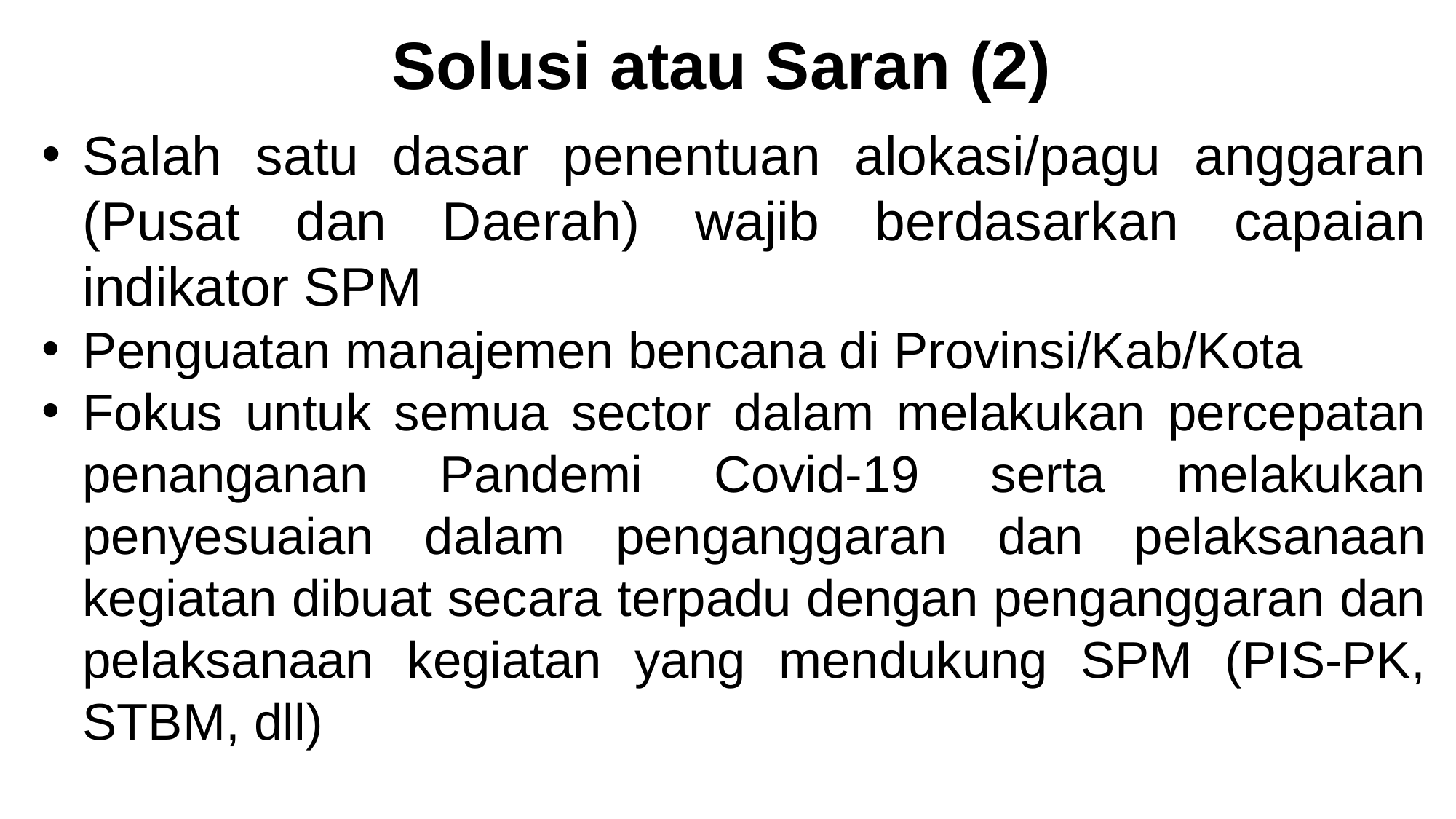

Solusi atau Saran (2)
Salah satu dasar penentuan alokasi/pagu anggaran (Pusat dan Daerah) wajib berdasarkan capaian indikator SPM
Penguatan manajemen bencana di Provinsi/Kab/Kota
Fokus untuk semua sector dalam melakukan percepatan penanganan Pandemi Covid-19 serta melakukan penyesuaian dalam penganggaran dan pelaksanaan kegiatan dibuat secara terpadu dengan penganggaran dan pelaksanaan kegiatan yang mendukung SPM (PIS-PK, STBM, dll)